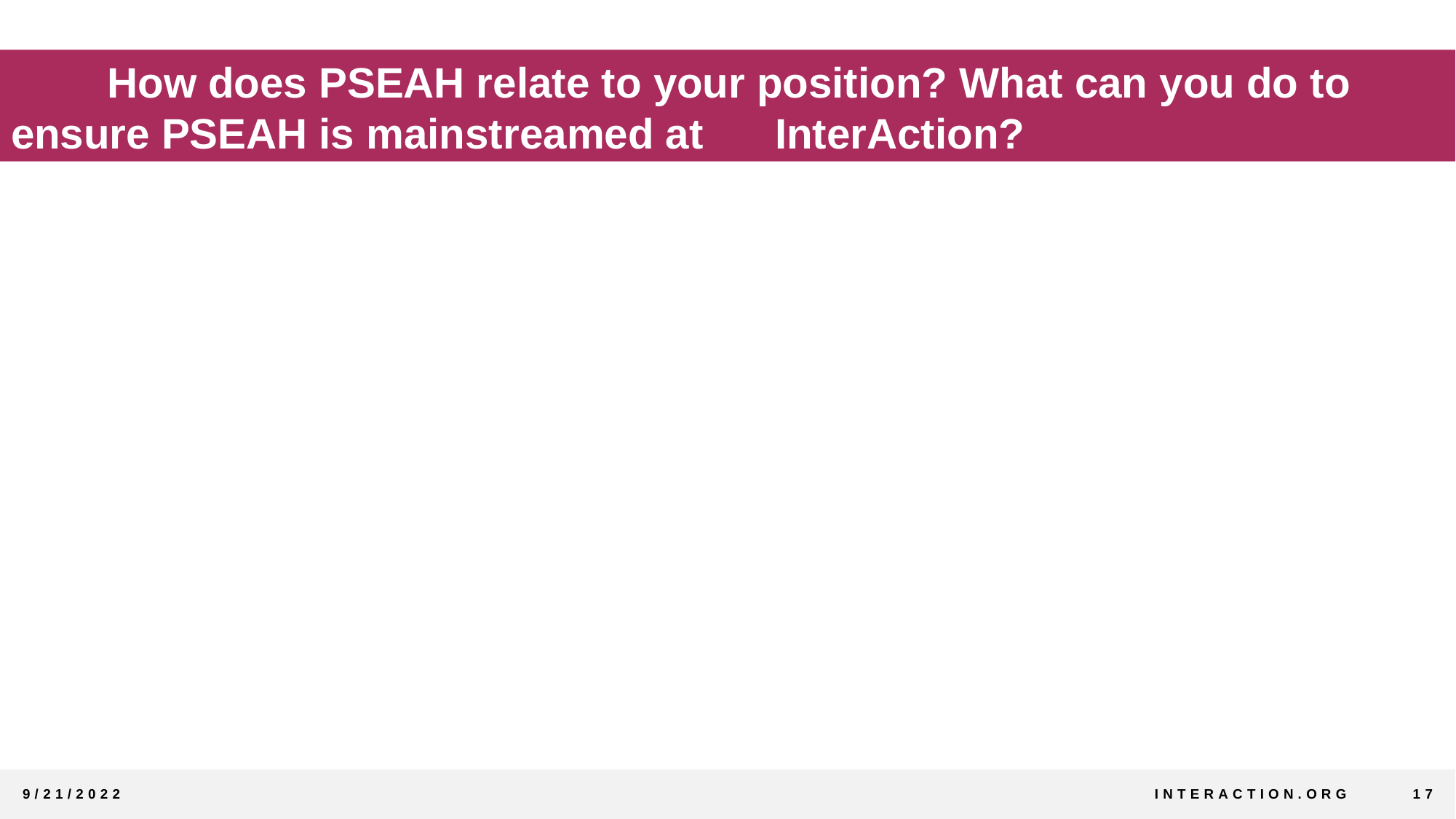

# How does PSEAH relate to your position? What can you do to ensure PSEAH is mainstreamed at 	InterAction?

9/21/2022
InterAction.org
17